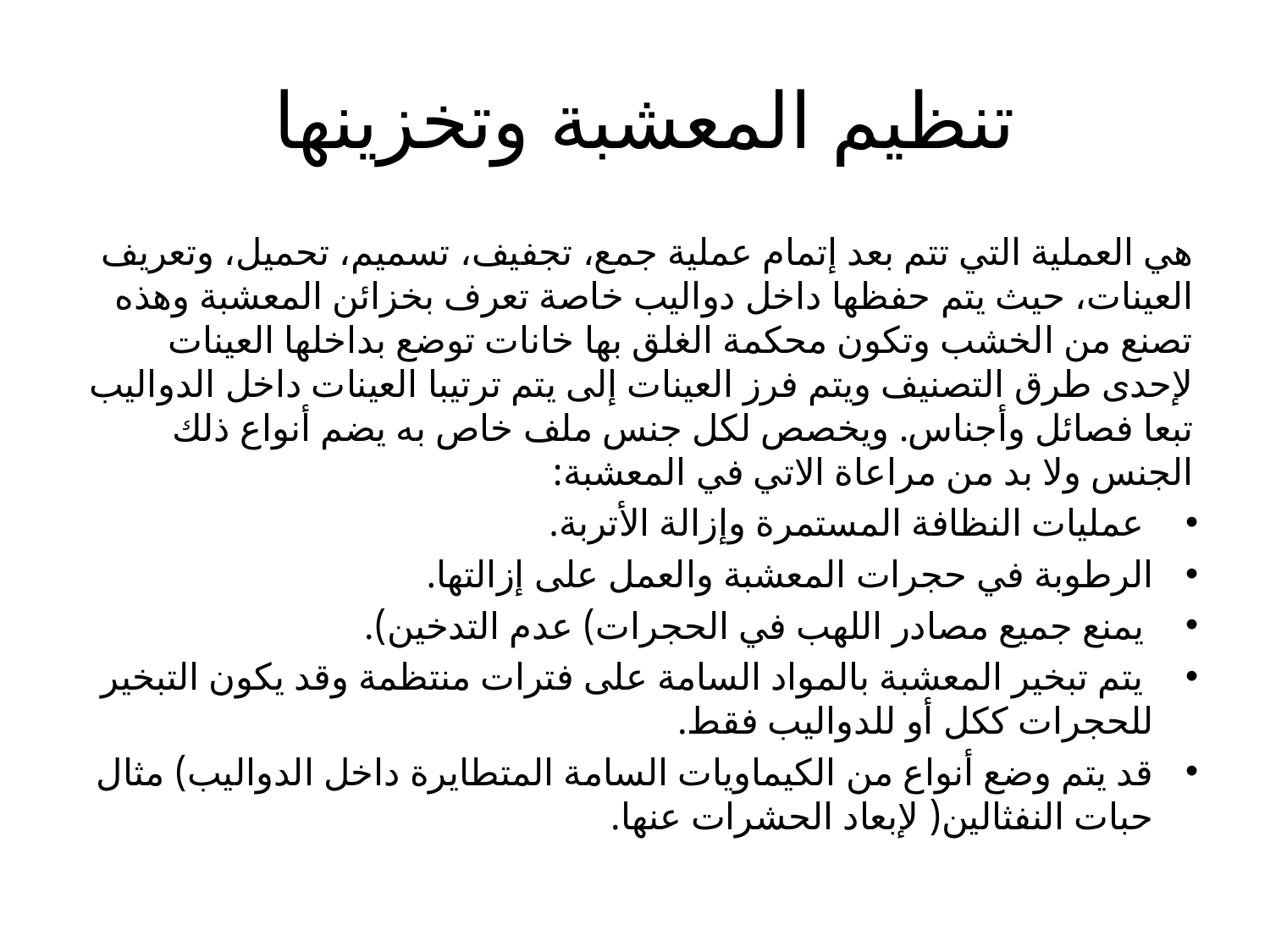

# تنظيم المعشبة وتخزينها
هي العملية التي تتم بعد إتمام عملية جمع، تجفيف، تسميم، تحميل، وتعريف العينات، حيث يتم حفظها داخل دواليب خاصة تعرف بخزائن المعشبة وهذه تصنع من الخشب وتكون محكمة الغلق بها خانات توضع بداخلها العينات لإحدى طرق التصنيف ويتم فرز العينات إلى يتم ترتيبا العينات داخل الدواليب تبعا فصائل وأجناس. ويخصص لكل جنس ملف خاص به يضم أنواع ذلك الجنس ولا بد من مراعاة الاتي في المعشبة:
 عمليات النظافة المستمرة وإزالة الأتربة.
الرطوبة في حجرات المعشبة والعمل على إزالتها.
 يمنع جميع مصادر اللهب في الحجرات) عدم التدخين).
 يتم تبخير المعشبة بالمواد السامة على فترات منتظمة وقد يكون التبخير للحجرات ككل أو للدواليب فقط.
قد يتم وضع أنواع من الكيماويات السامة المتطايرة داخل الدواليب) مثال حبات النفثالين( لإبعاد الحشرات عنها.